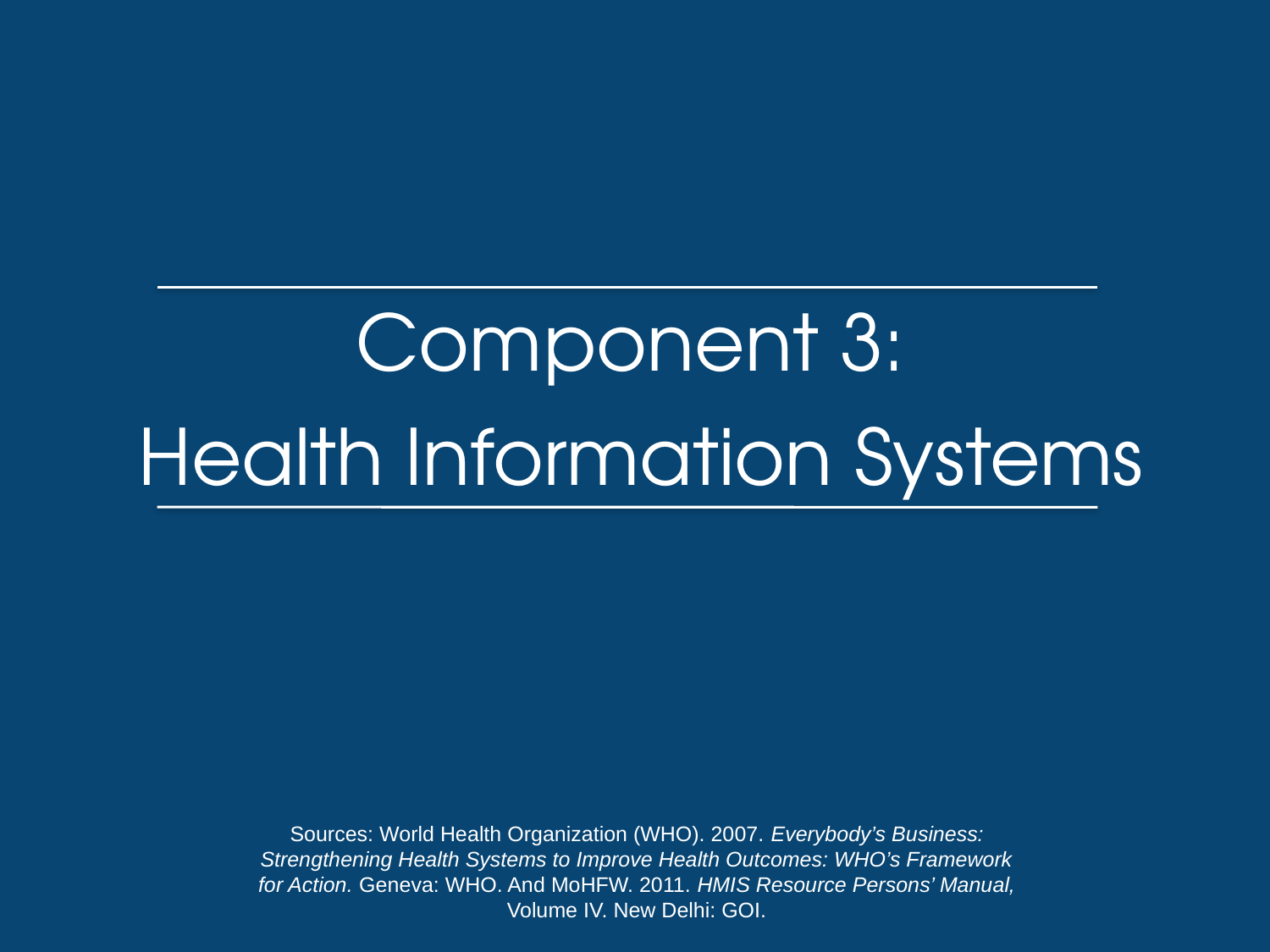

Component 3:
Health Information Systems
Sources: World Health Organization (WHO). 2007. Everybody’s Business: Strengthening Health Systems to Improve Health Outcomes: WHO’s Framework for Action. Geneva: WHO. And MoHFW. 2011. HMIS Resource Persons’ Manual, Volume IV. New Delhi: GOI.